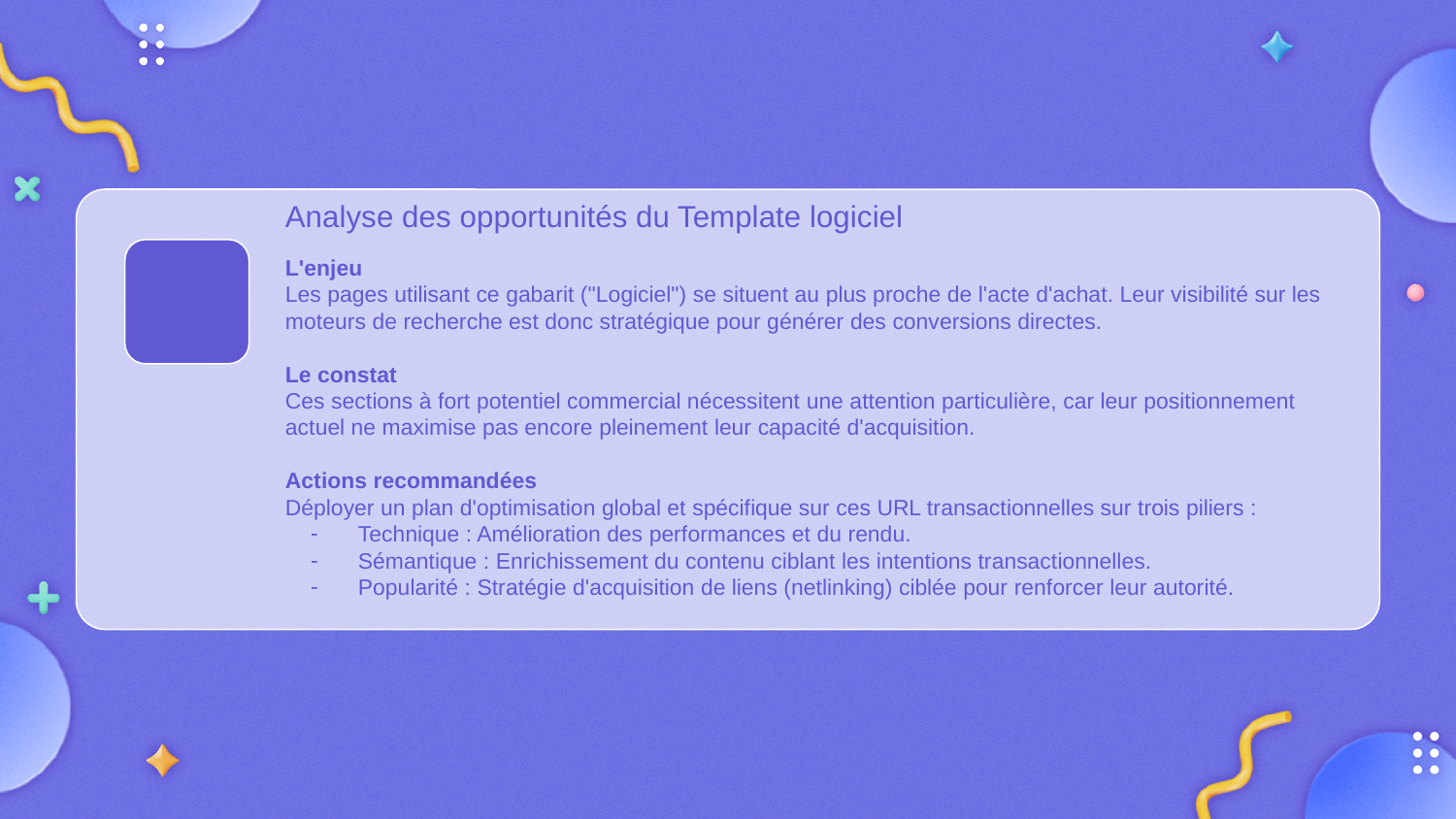

Analyse des opportunités du Template logiciel

L'enjeu
Les pages utilisant ce gabarit ("Logiciel") se situent au plus proche de l'acte d'achat. Leur visibilité sur les moteurs de recherche est donc stratégique pour générer des conversions directes.

Le constat
Ces sections à fort potentiel commercial nécessitent une attention particulière, car leur positionnement actuel ne maximise pas encore pleinement leur capacité d'acquisition.

Actions recommandées
Déployer un plan d'optimisation global et spécifique sur ces URL transactionnelles sur trois piliers :
Technique : Amélioration des performances et du rendu.
Sémantique : Enrichissement du contenu ciblant les intentions transactionnelles.
Popularité : Stratégie d'acquisition de liens (netlinking) ciblée pour renforcer leur autorité.